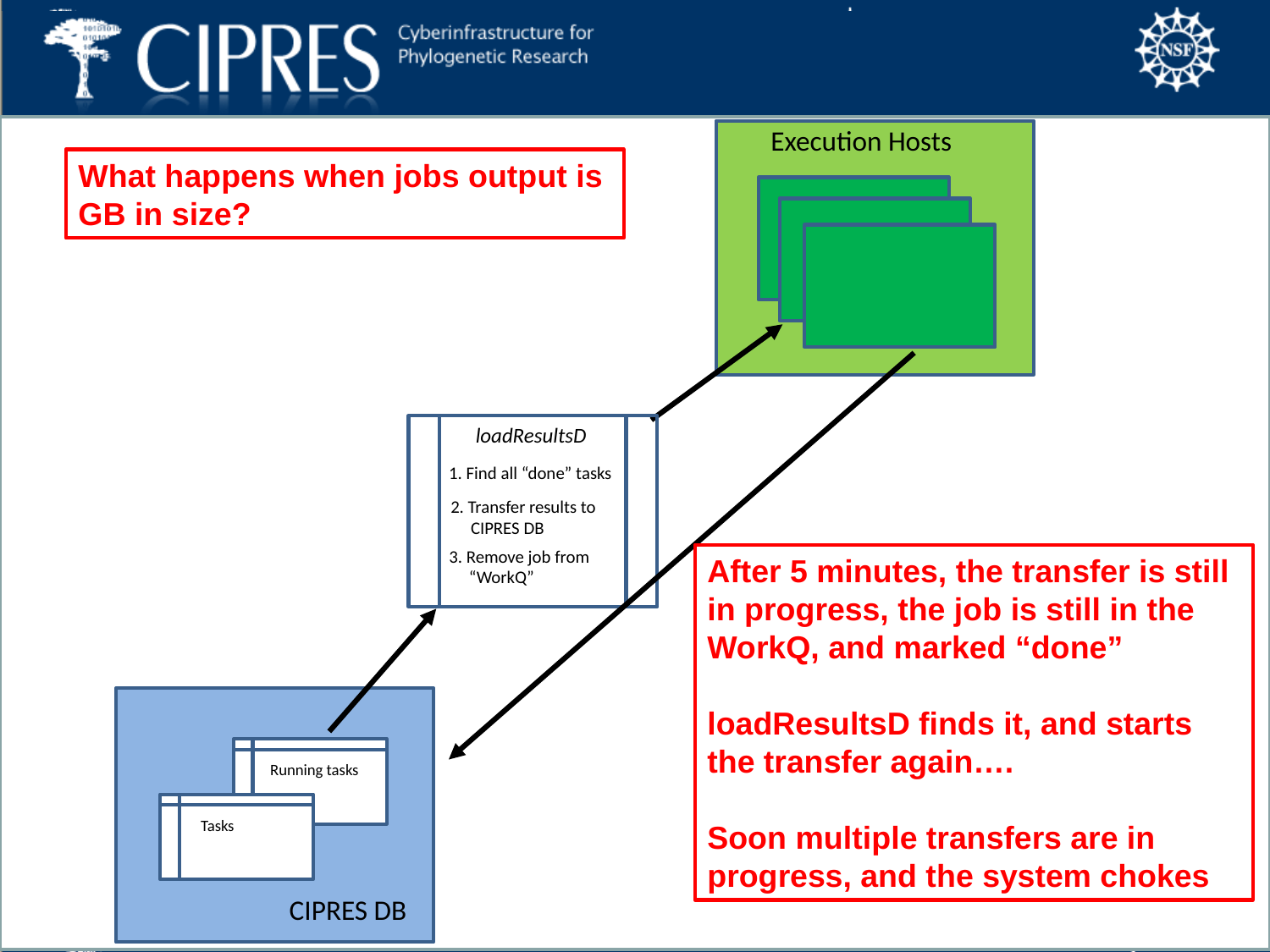

Execution Hosts

What happens when jobs output is GB in size?

curl, task is done

loadResultsD
1. Find all “done” tasks
2. Transfer results to
     CIPRES DB
3. Remove job from
     “WorkQ”
After 5 minutes, the transfer is still in progress, the job is still in the WorkQ, and marked “done”

loadResultsD finds it, and starts the transfer again….

Soon multiple transfers are in progress, and the system chokes

Running tasks

Tasks
CIPRES DB